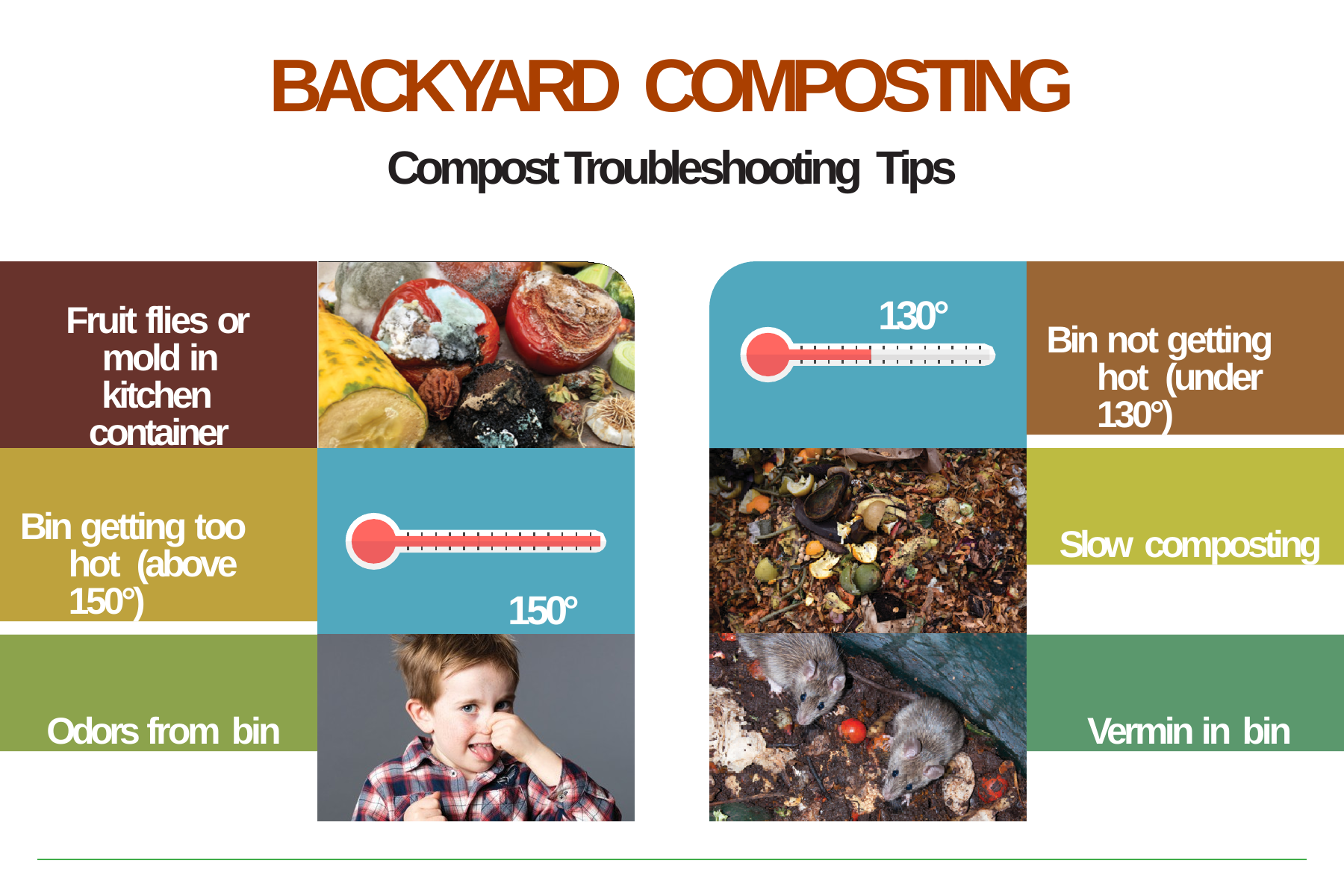

# BACKYARD COMPOSTING
Compost Troubleshooting Tips

Fruit flies or  mold in kitchen  container

Bin not getting hot  (under 130°)
130°

Bin getting too hot  (above 150°)

Slow composting

150°

Vermin in bin

Odors from bin